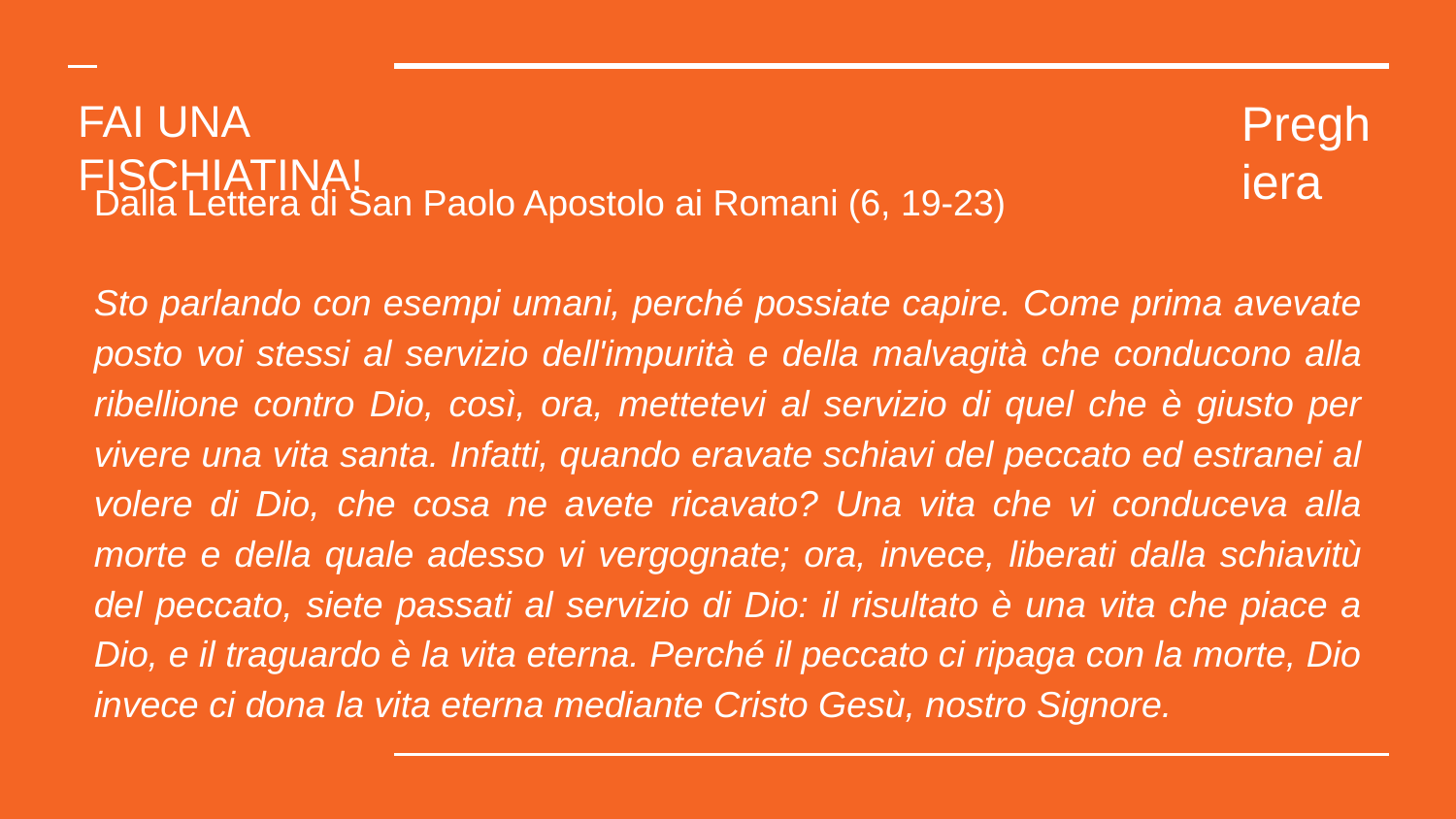

FAI UNA FISCHIATINA!
Preghiera
Dalla Lettera di San Paolo Apostolo ai Romani (6, 19-23)

Sto parlando con esempi umani, perché possiate capire. Come prima avevate posto voi stessi al servizio dell'impurità e della malvagità che conducono alla ribellione contro Dio, così, ora, mettetevi al servizio di quel che è giusto per vivere una vita santa. Infatti, quando eravate schiavi del peccato ed estranei al volere di Dio, che cosa ne avete ricavato? Una vita che vi conduceva alla morte e della quale adesso vi vergognate; ora, invece, liberati dalla schiavitù del peccato, siete passati al servizio di Dio: il risultato è una vita che piace a Dio, e il traguardo è la vita eterna. Perché il peccato ci ripaga con la morte, Dio invece ci dona la vita eterna mediante Cristo Gesù, nostro Signore.